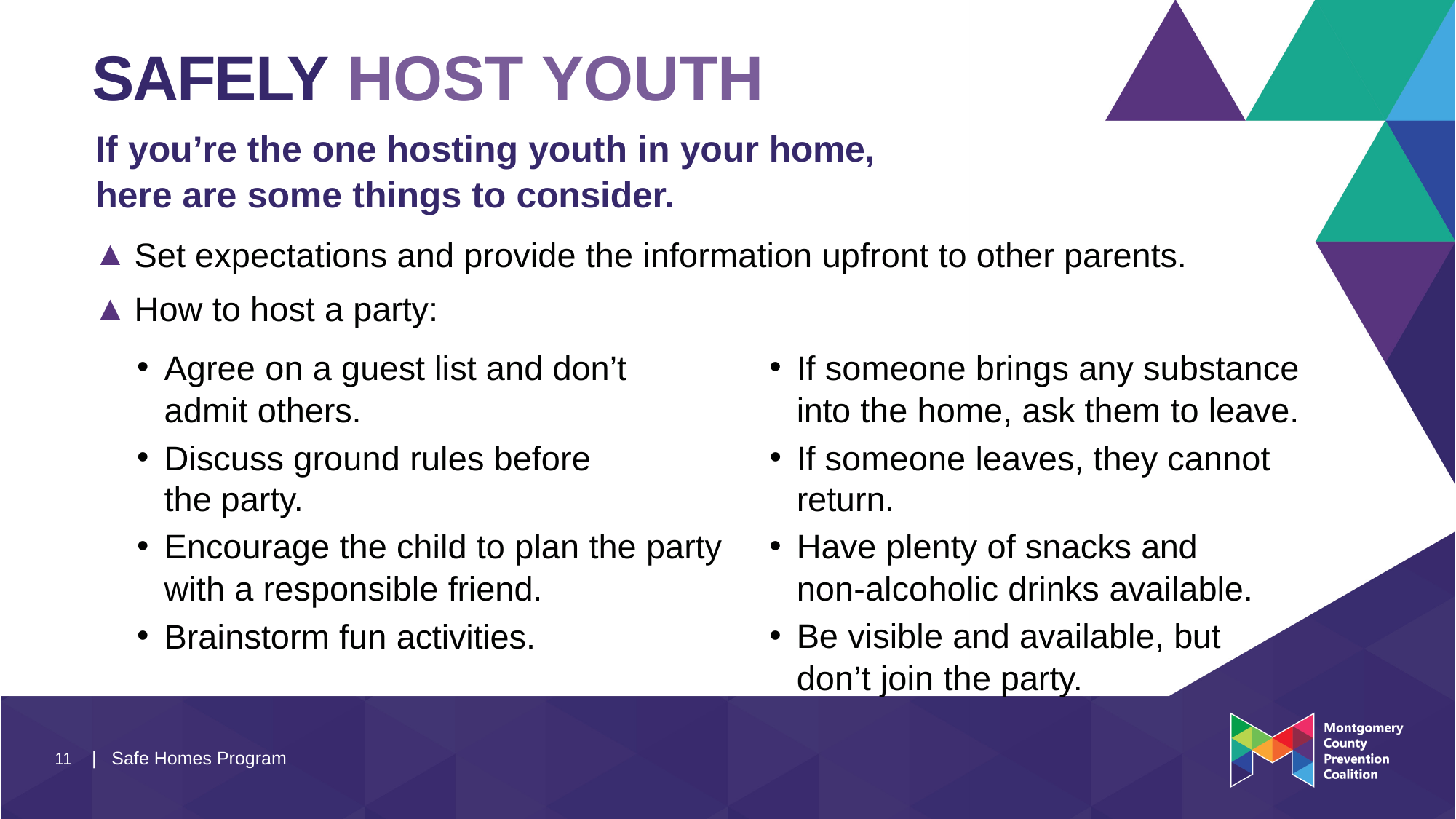

# SAFELY HOST YOUTH
If you’re the one hosting youth in your home, here are some things to consider.
Set expectations and provide the information upfront to other parents.
How to host a party:
Agree on a guest list and don’t admit others.
Discuss ground rules before the party.
Encourage the child to plan the party with a responsible friend.
Brainstorm fun activities.
If someone brings any substance into the home, ask them to leave.
If someone leaves, they cannot return.
Have plenty of snacks and
non-alcoholic drinks available.
Be visible and available, but
don’t join the party.